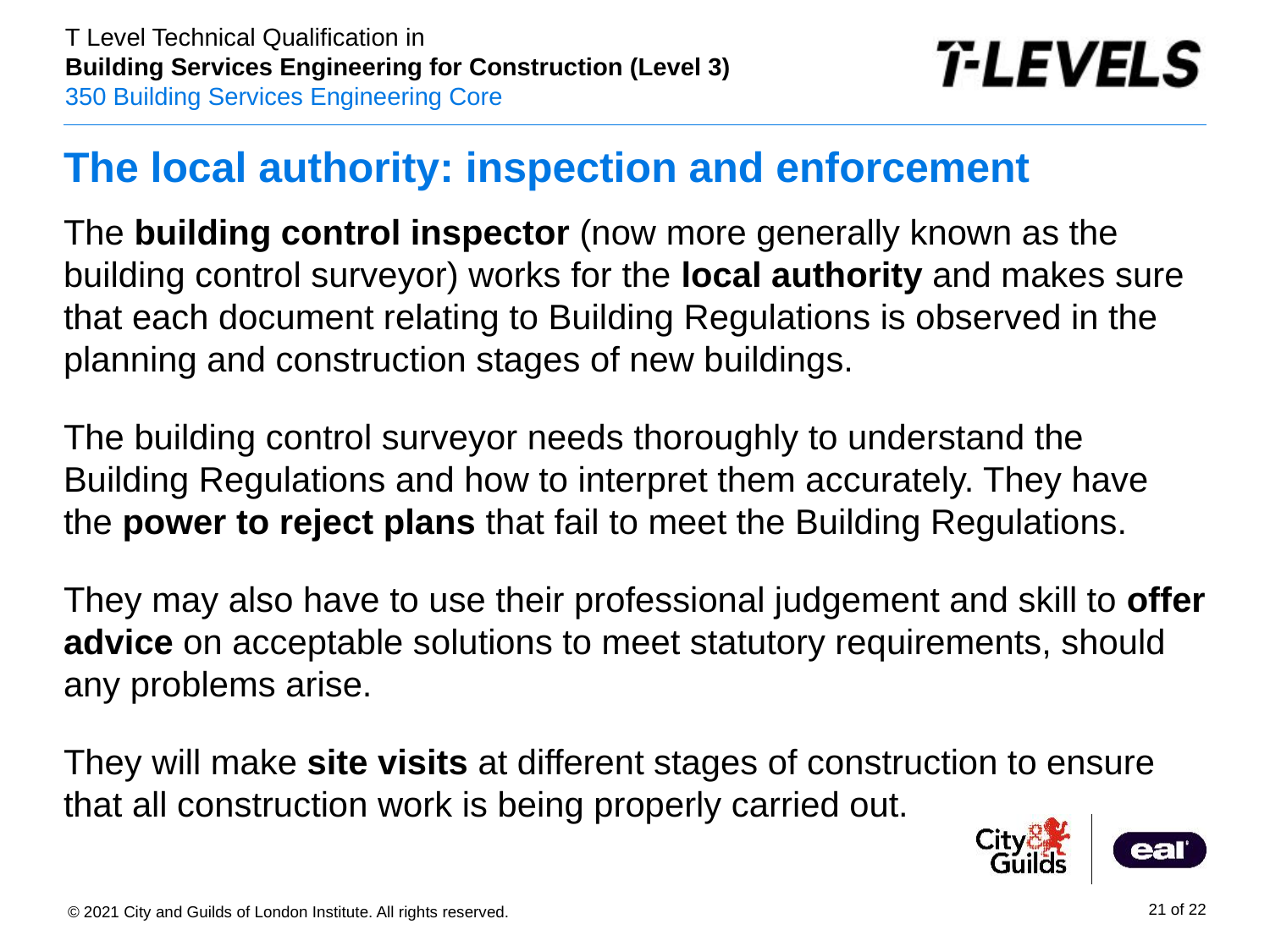

# The local authority: inspection and enforcement
The building control inspector (now more generally known as the building control surveyor) works for the local authority and makes sure that each document relating to Building Regulations is observed in the planning and construction stages of new buildings.
The building control surveyor needs thoroughly to understand the Building Regulations and how to interpret them accurately. They have the power to reject plans that fail to meet the Building Regulations.
They may also have to use their professional judgement and skill to offer advice on acceptable solutions to meet statutory requirements, should any problems arise.
They will make site visits at different stages of construction to ensure that all construction work is being properly carried out.